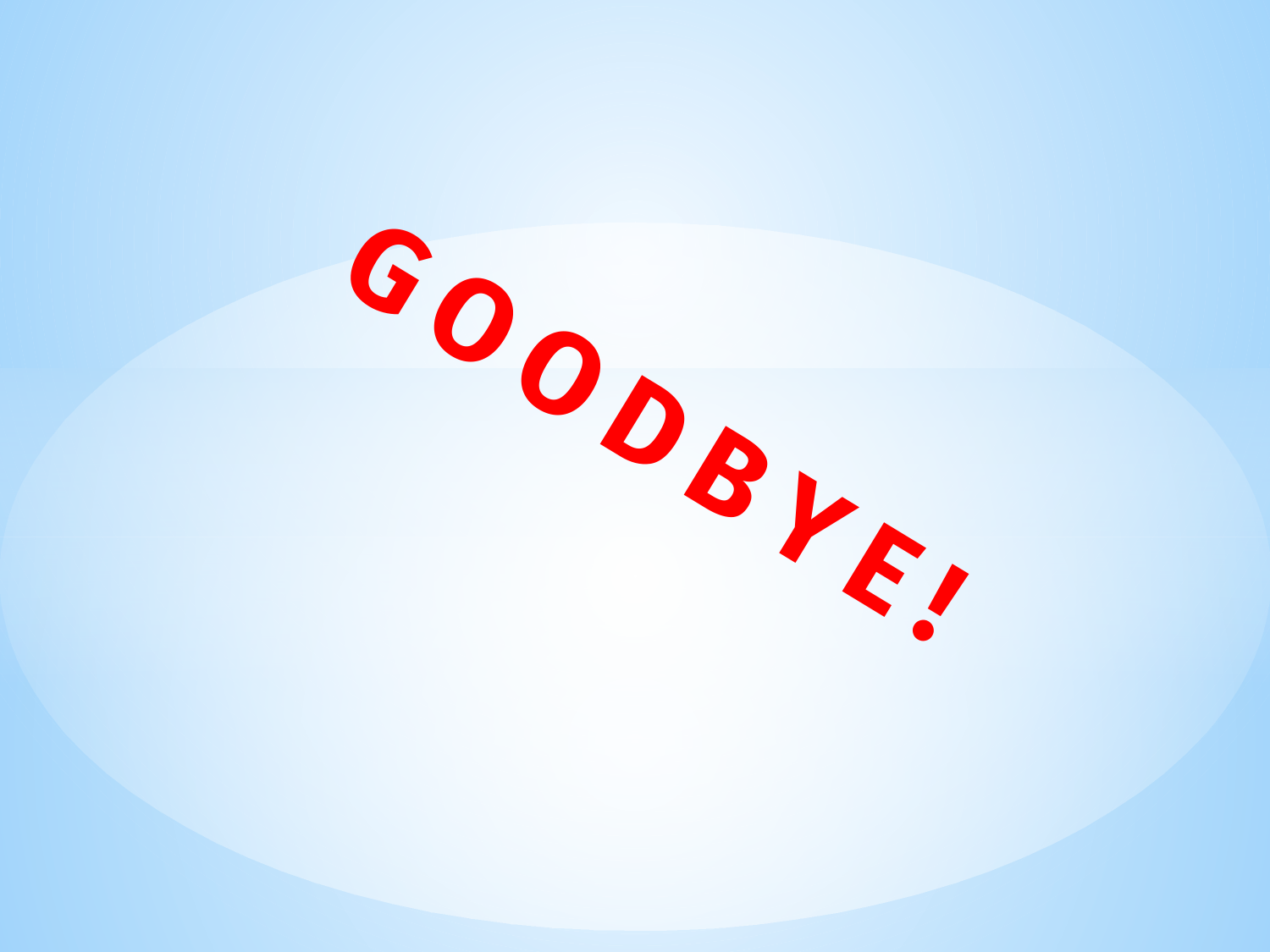

# G O O D B Y E !